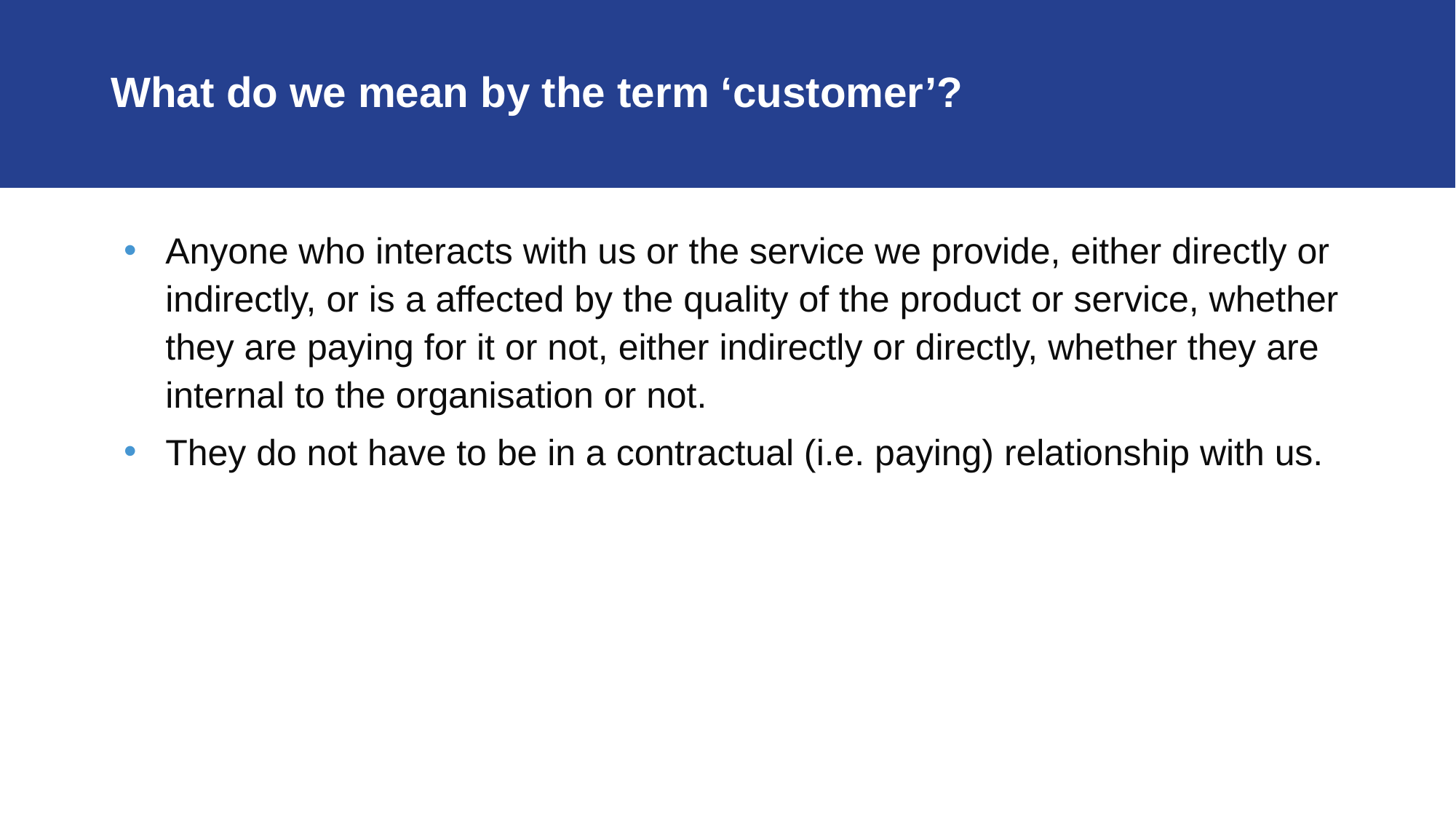

# What do we mean by the term ‘customer’?
Anyone who interacts with us or the service we provide, either directly or indirectly, or is a affected by the quality of the product or service, whether they are paying for it or not, either indirectly or directly, whether they are internal to the organisation or not.
They do not have to be in a contractual (i.e. paying) relationship with us.